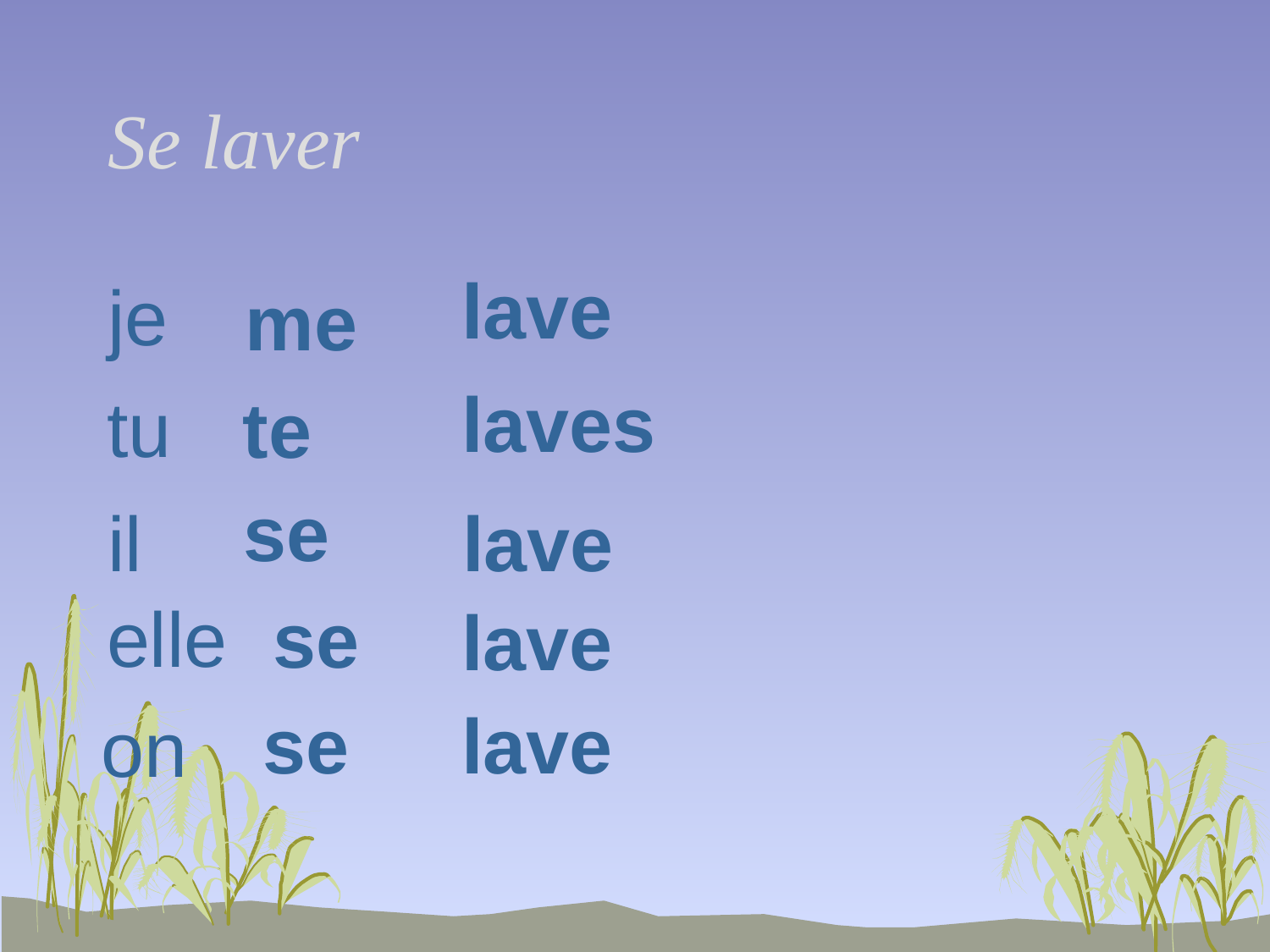

# Se laver
lave
je
me
laves
tu
te
se
il
lave
elle
se
lave
se
lave
on